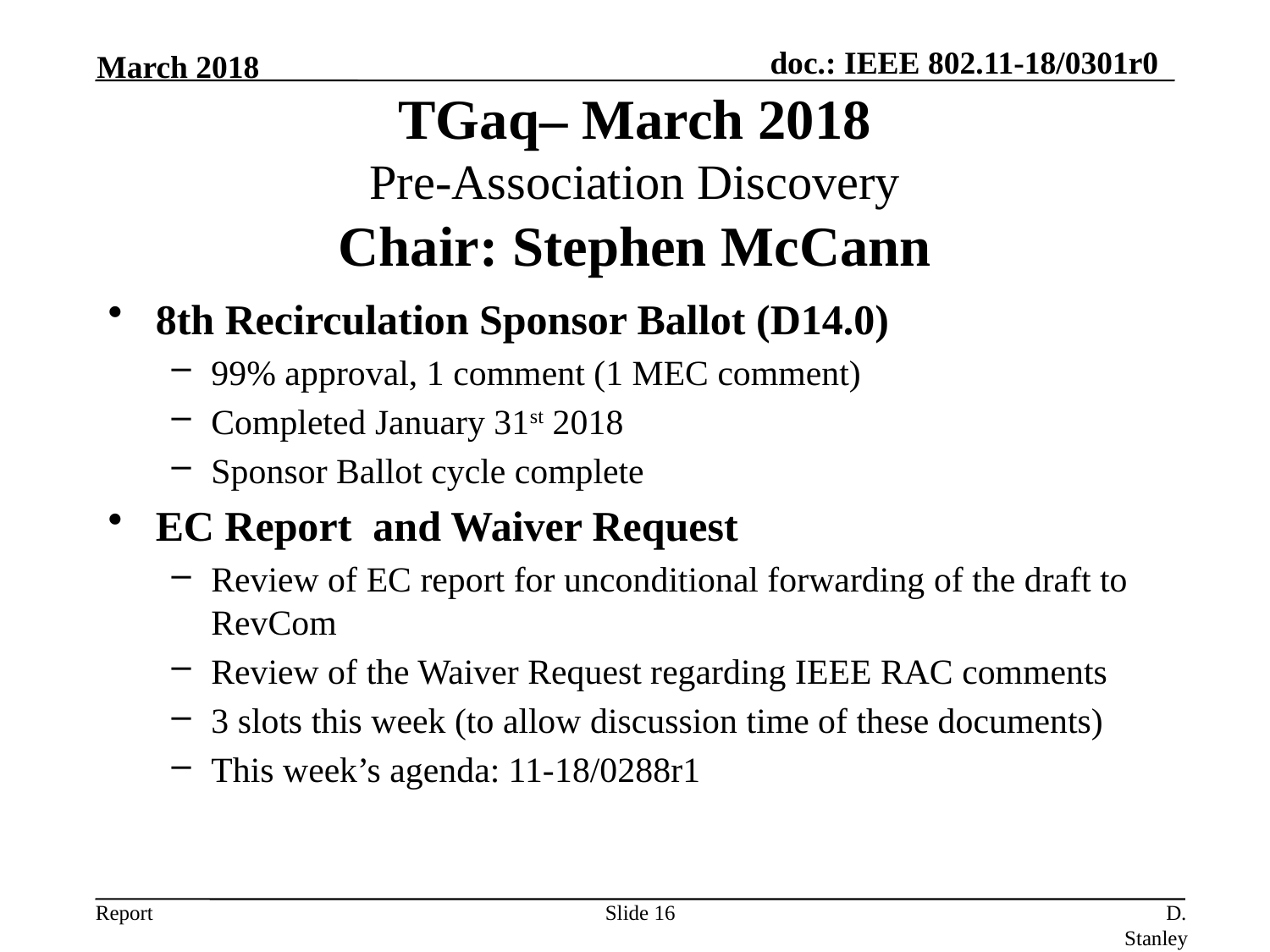

March 2018
TGaq– March 2018
Pre-Association Discovery
Chair: Stephen McCann
8th Recirculation Sponsor Ballot (D14.0)
99% approval, 1 comment (1 MEC comment)
Completed January 31st 2018
Sponsor Ballot cycle complete
EC Report  and Waiver Request
Review of EC report for unconditional forwarding of the draft to RevCom
Review of the Waiver Request regarding IEEE RAC comments
3 slots this week (to allow discussion time of these documents)
This week’s agenda: 11-18/0288r1
Slide 16
D. Stanley, HP Enterprise